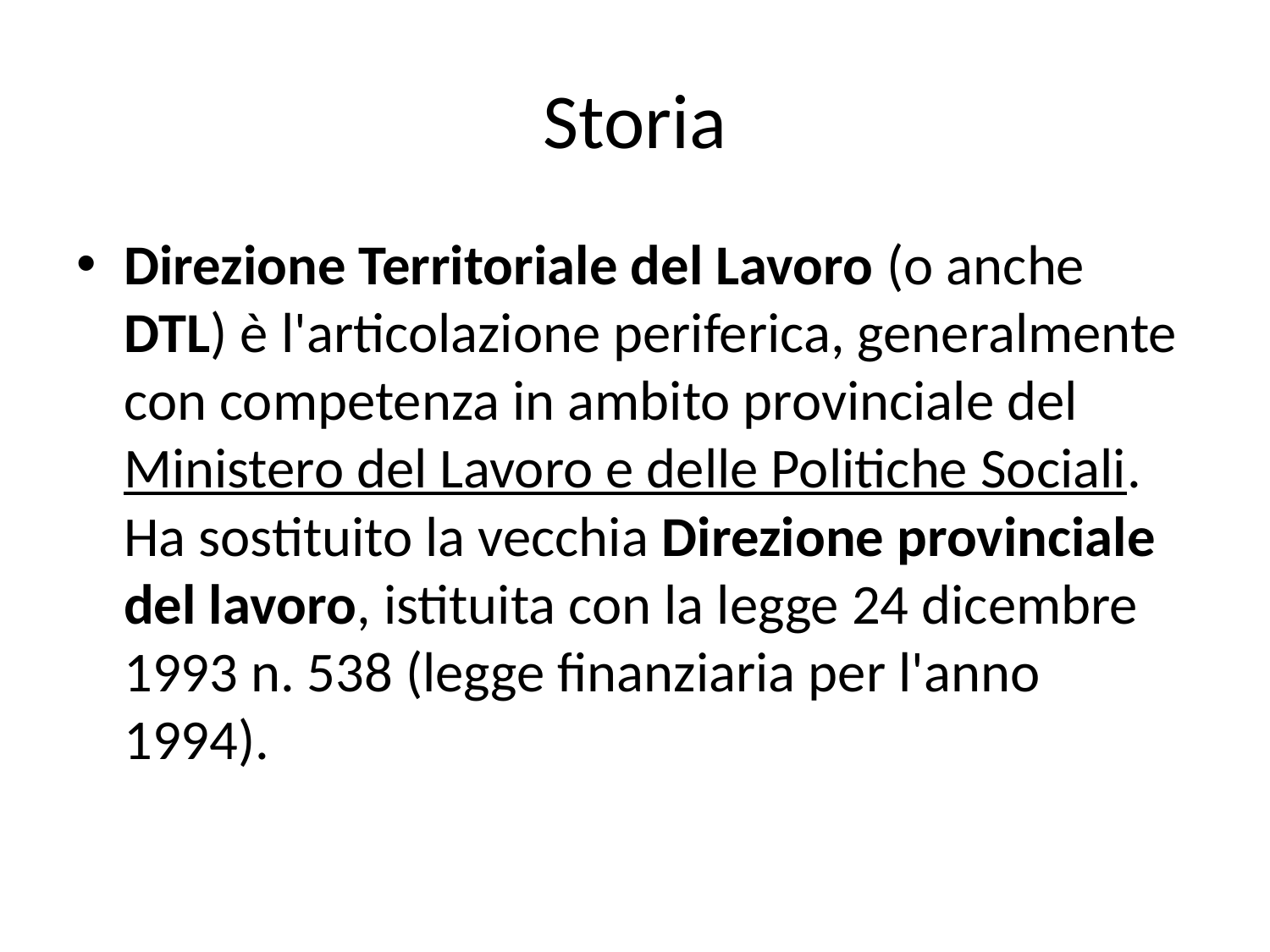

# Storia
Direzione Territoriale del Lavoro (o anche DTL) è l'articolazione periferica, generalmente con competenza in ambito provinciale del  Ministero del Lavoro e delle Politiche Sociali. Ha sostituito la vecchia Direzione provinciale del lavoro, istituita con la legge 24 dicembre 1993 n. 538 (legge finanziaria per l'anno 1994).